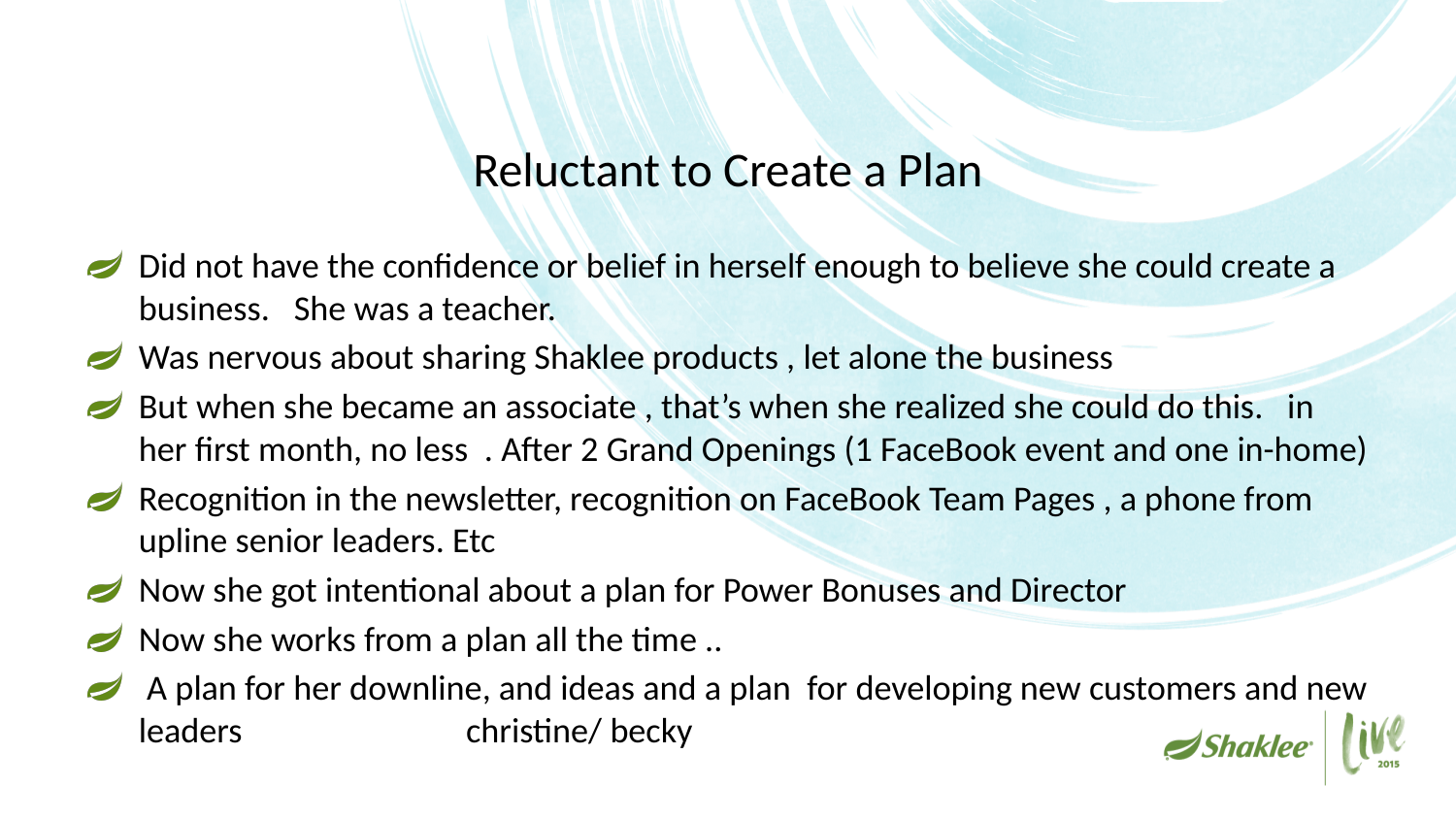

# Reluctant to Create a Plan
Did not have the confidence or belief in herself enough to believe she could create a business.   She was a teacher.
Was nervous about sharing Shaklee products , let alone the business
But when she became an associate , that’s when she realized she could do this.   in her first month, no less  . After 2 Grand Openings (1 FaceBook event and one in-home)
Recognition in the newsletter, recognition on FaceBook Team Pages , a phone from upline senior leaders. Etc
Now she got intentional about a plan for Power Bonuses and Director
Now she works from a plan all the time ..
 A plan for her downline, and ideas and a plan  for developing new customers and new leaders                            christine/ becky